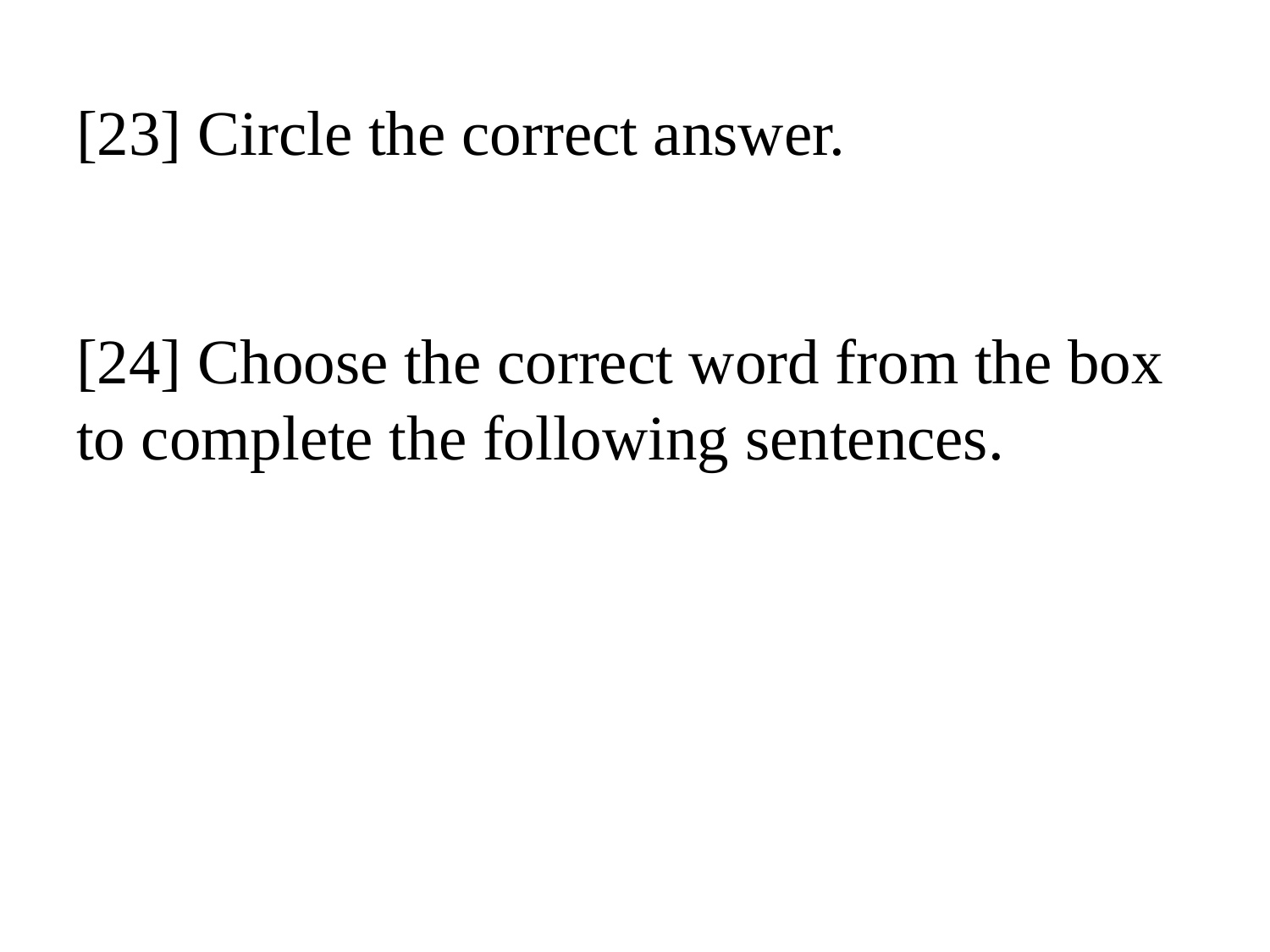

# [23] Circle the correct answer. [24] Choose the correct word from the box to complete the following sentences.